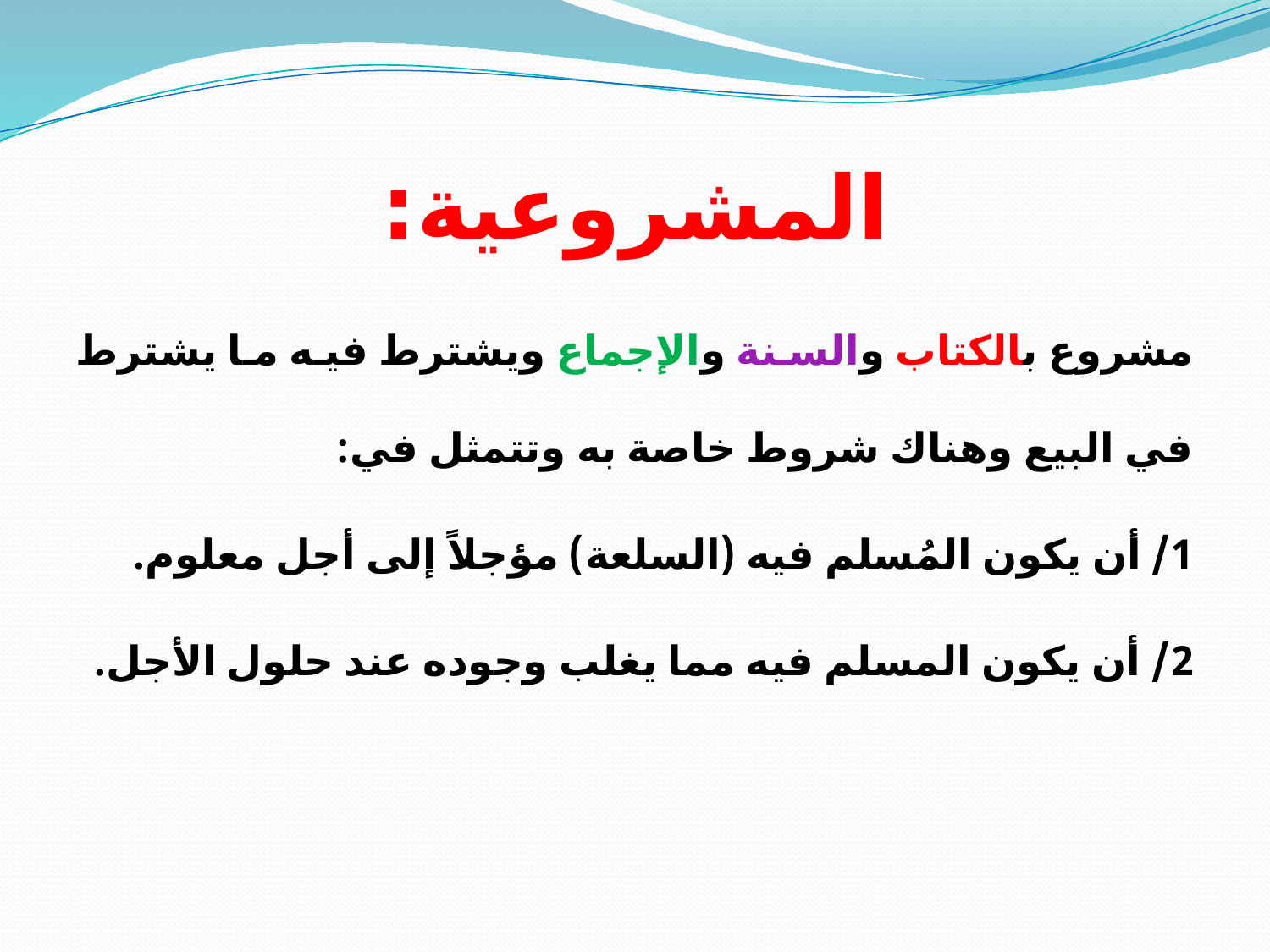

# المشروعية:
مشروع بالكتاب والسنة والإجماع ويشترط فيه ما يشترط في البيع وهناك شروط خاصة به وتتمثل في:
1/ أن يكون المُسلم فيه (السلعة) مؤجلاً إلى أجل معلوم.
2/ أن يكون المسلم فيه مما يغلب وجوده عند حلول الأجل.